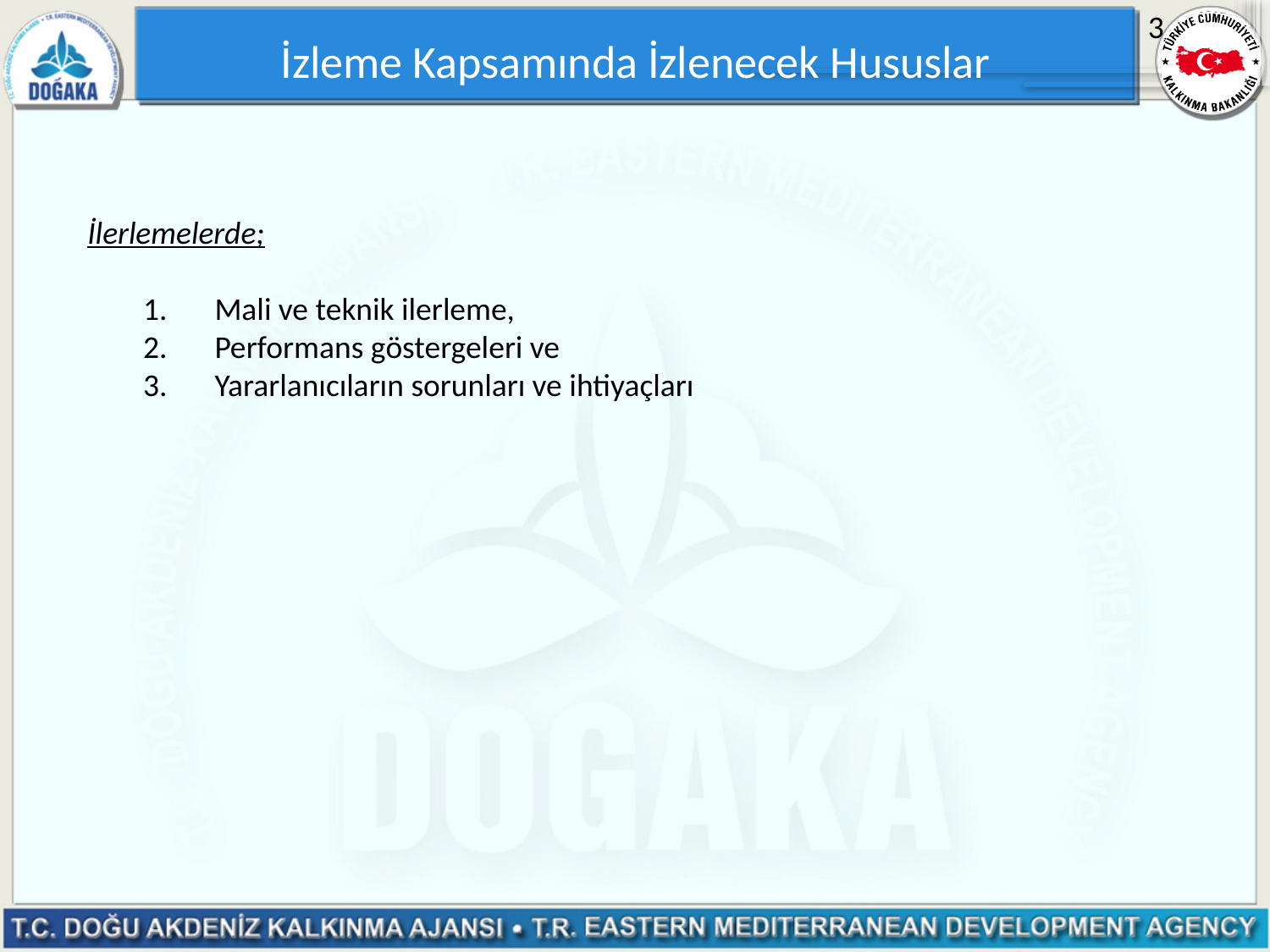

3
İzleme Kapsamında İzlenecek Hususlar
İlerlemelerde;

Mali ve teknik ilerleme,
Performans göstergeleri ve
Yararlanıcıların sorunları ve ihtiyaçları